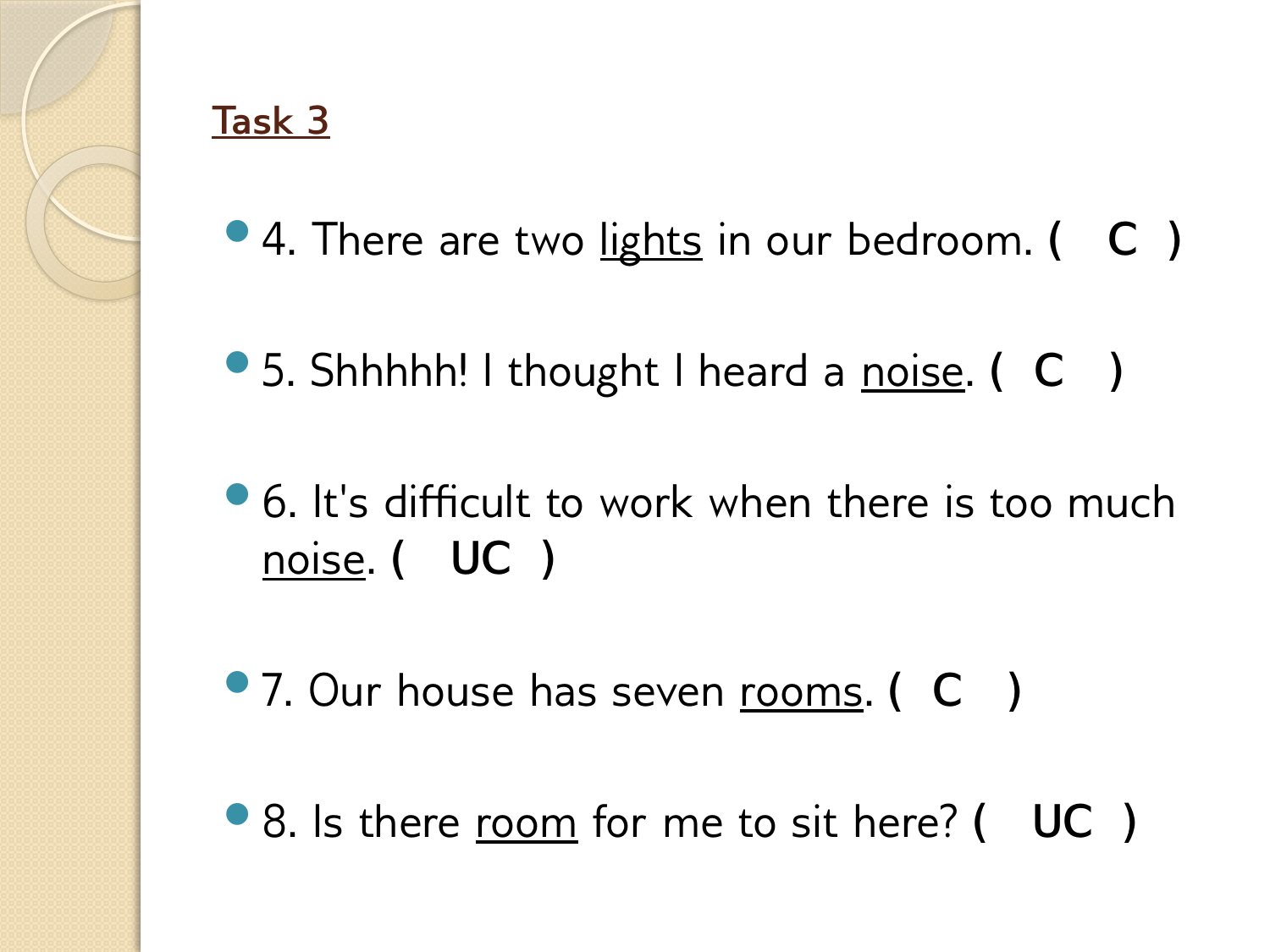

# Task 3
4. There are two lights in our bedroom. (   C  )

5. Shhhhh! I thought I heard a noise. (  C   )

6. It's difficult to work when there is too much noise. (   UC  )

7. Our house has seven rooms. (  C   )

8. Is there room for me to sit here? (   UC  )